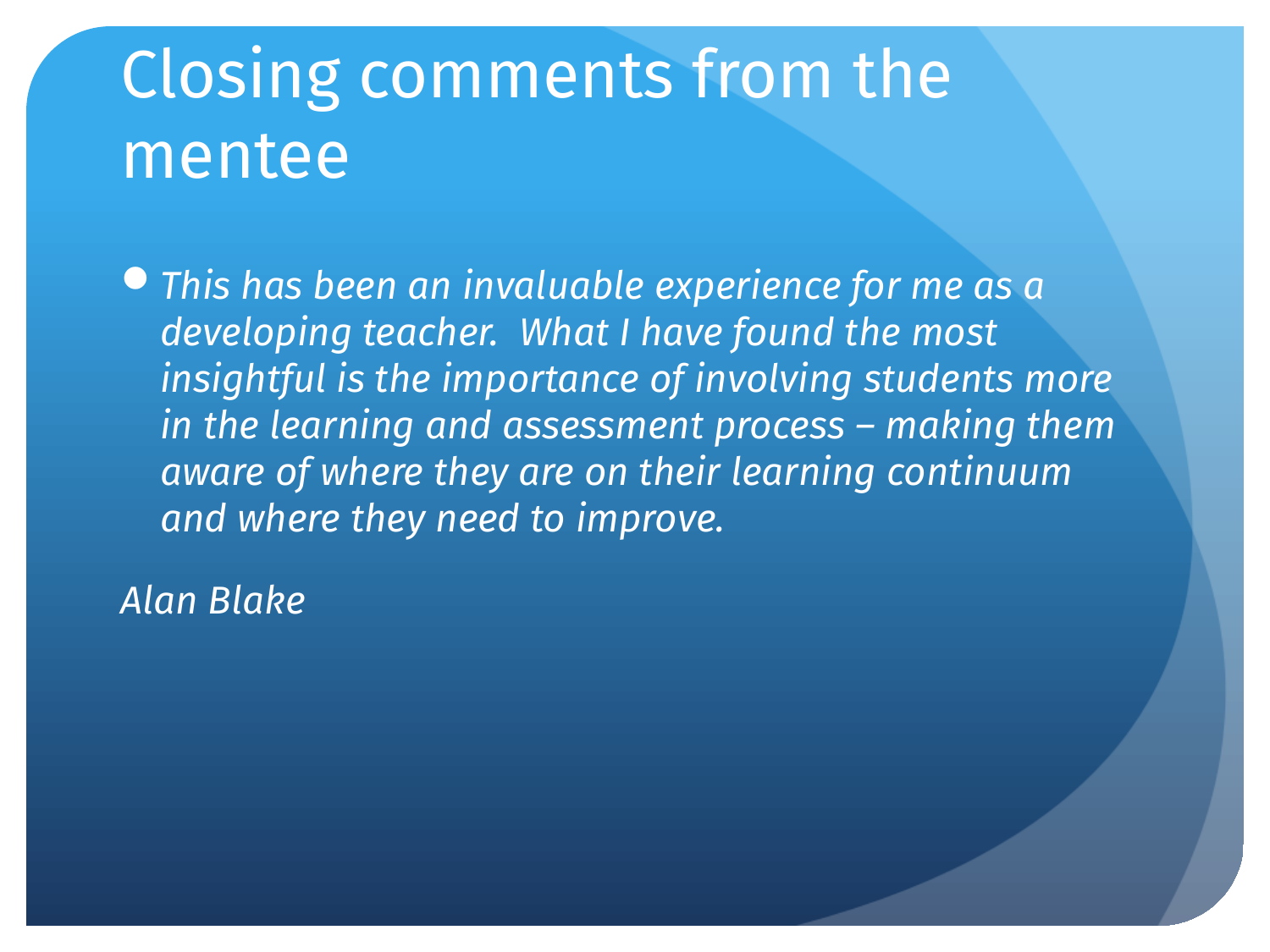

# Closing comments from the mentee
This has been an invaluable experience for me as a developing teacher.  What I have found the most insightful is the importance of involving students more in the learning and assessment process – making them aware of where they are on their learning continuum and where they need to improve.
Alan Blake